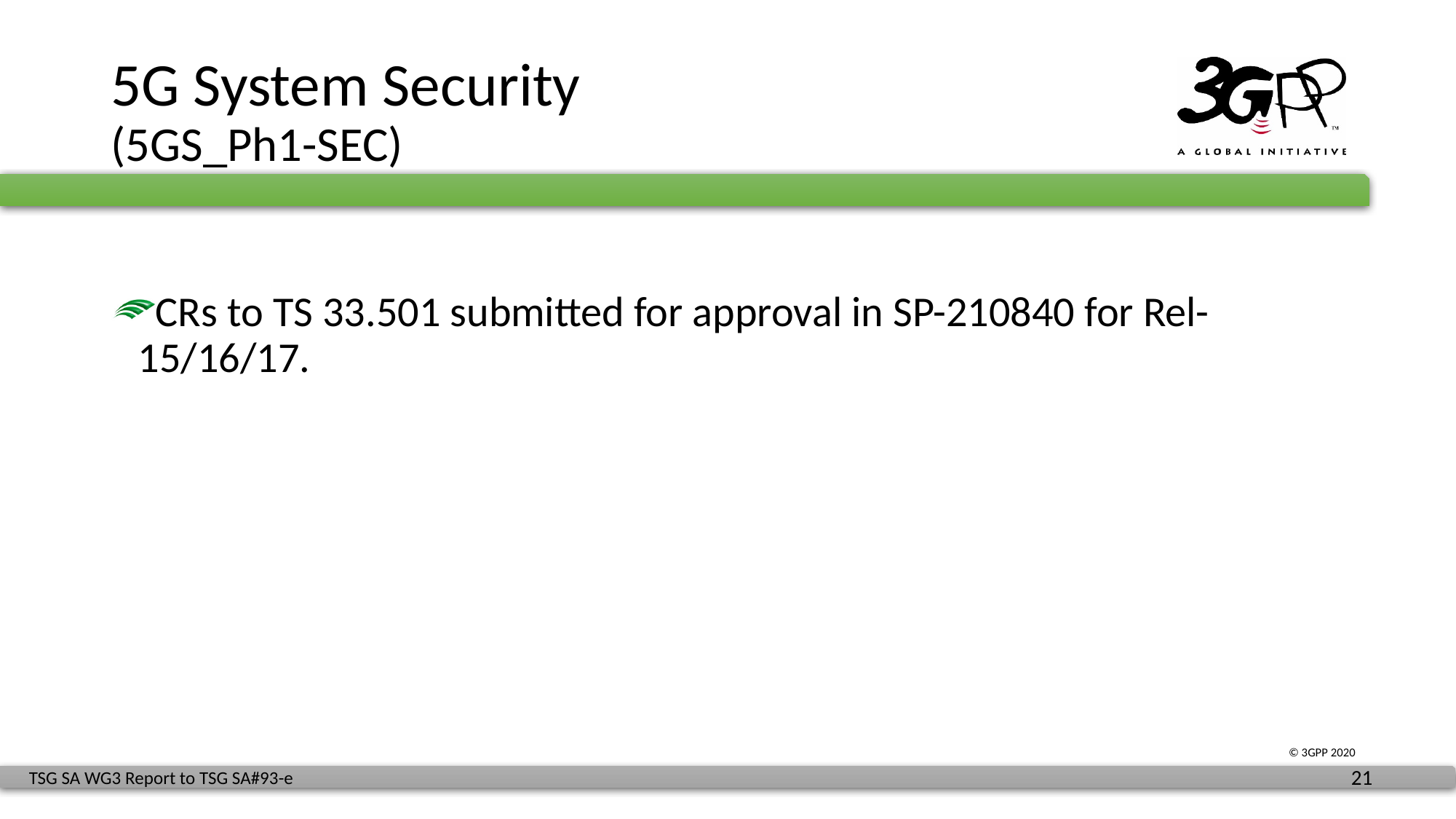

# 5G System Security (5GS_Ph1-SEC)

CRs to TS 33.501 submitted for approval in SP-210840 for Rel-15/16/17.